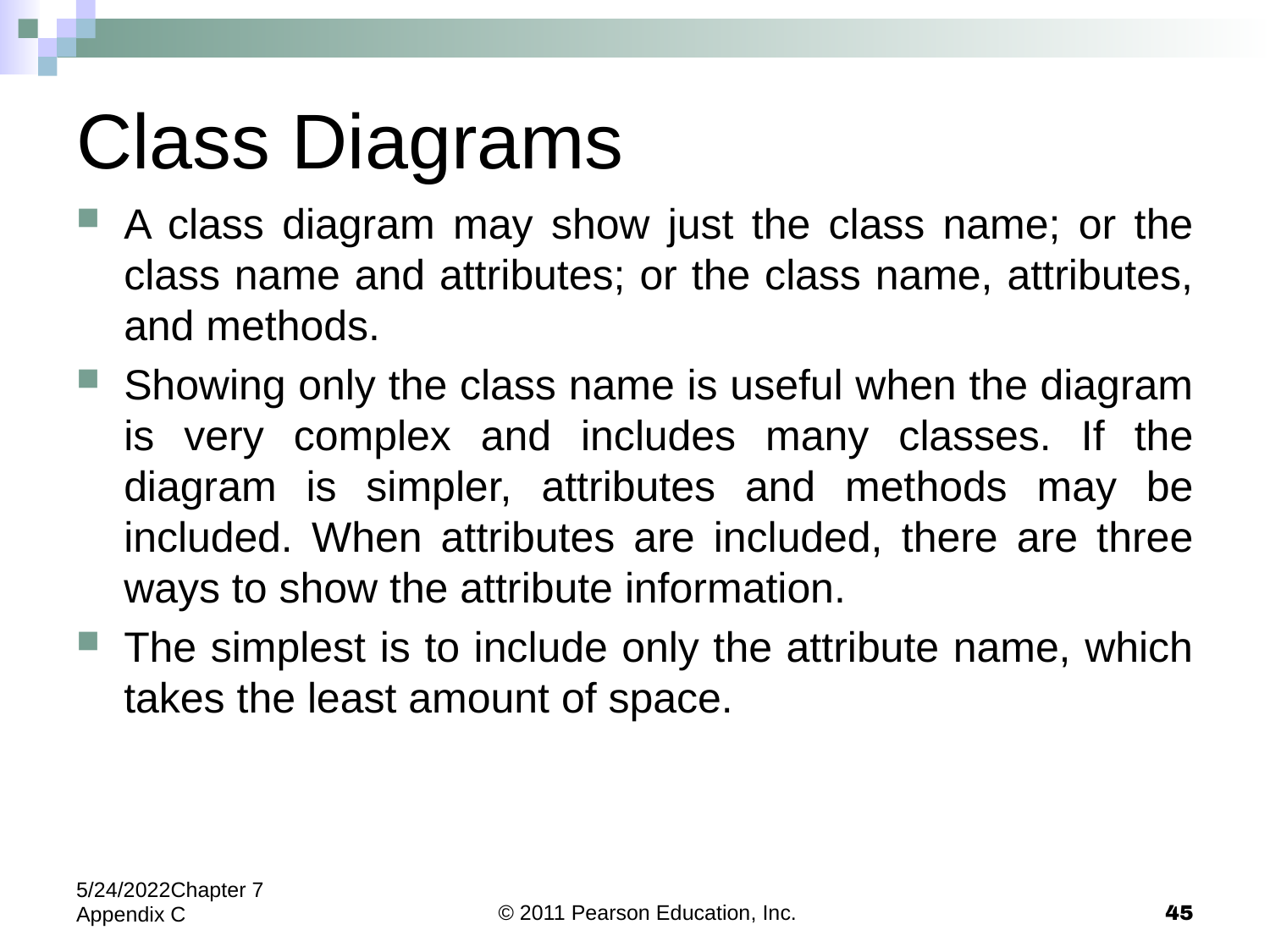

# Class Diagrams
A class diagram may show just the class name; or the class name and attributes; or the class name, attributes, and methods.
Showing only the class name is useful when the diagram is very complex and includes many classes. If the diagram is simpler, attributes and methods may be included. When attributes are included, there are three ways to show the attribute information.
The simplest is to include only the attribute name, which takes the least amount of space.
5/24/2022Chapter 7 Appendix C
© 2011 Pearson Education, Inc.
45